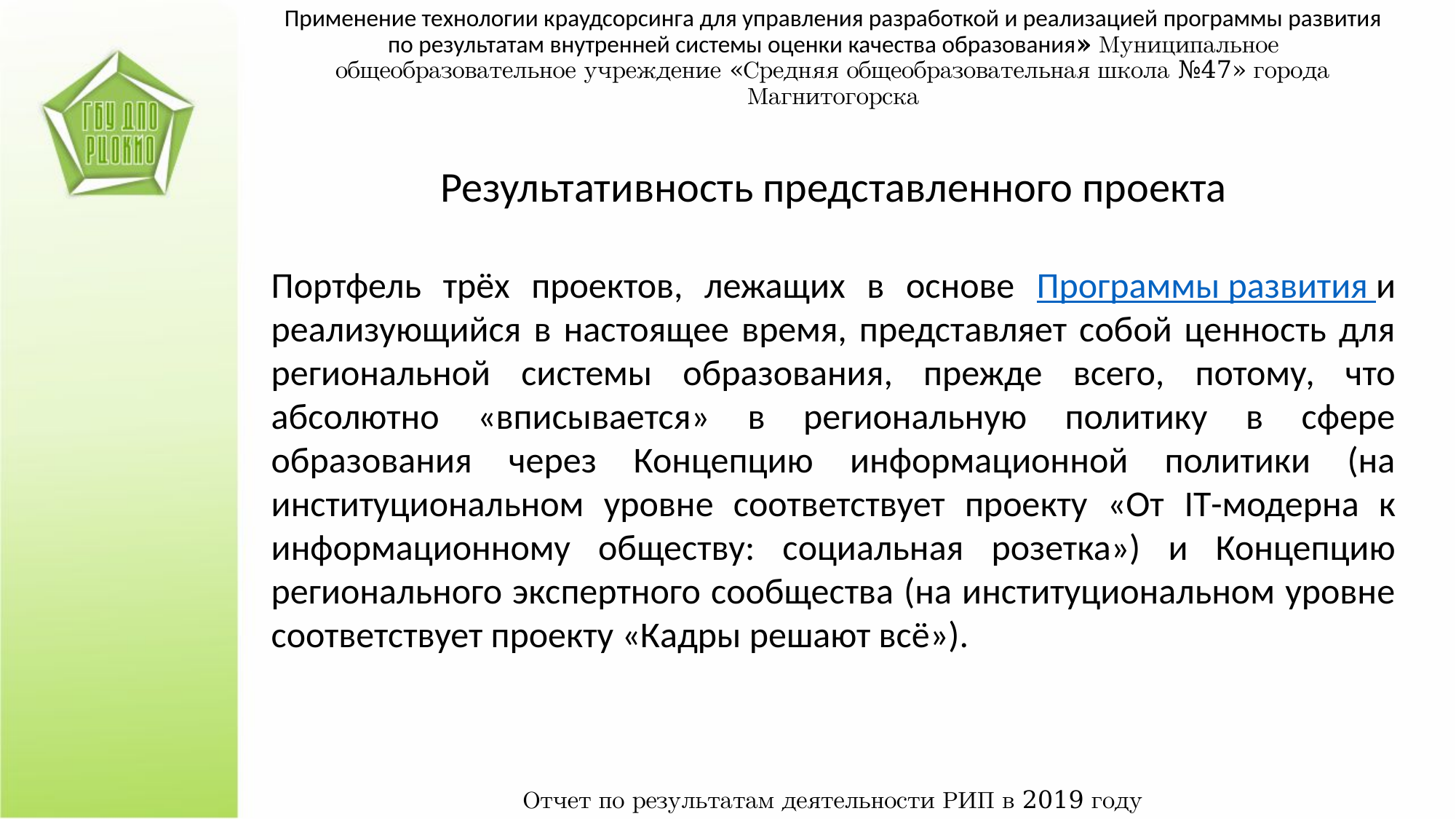

Применение технологии краудсорсинга для управления разработкой и реализацией программы развития по результатам внутренней системы оценки качества образования» Муниципальное общеобразовательное учреждение «Средняя общеобразовательная школа №47» города Магнитогорска
Результативность представленного проекта

Портфель трёх проектов, лежащих в основе Программы развития и реализующийся в настоящее время, представляет собой ценность для региональной системы образования, прежде всего, потому, что абсолютно «вписывается» в региональную политику в сфере образования через Концепцию информационной политики (на институциональном уровне соответствует проекту «От IT-модерна к информационному обществу: социальная розетка») и Концепцию регионального экспертного сообщества (на институциональном уровне соответствует проекту «Кадры решают всё»).
Отчет по результатам деятельности РИП в 2019 году